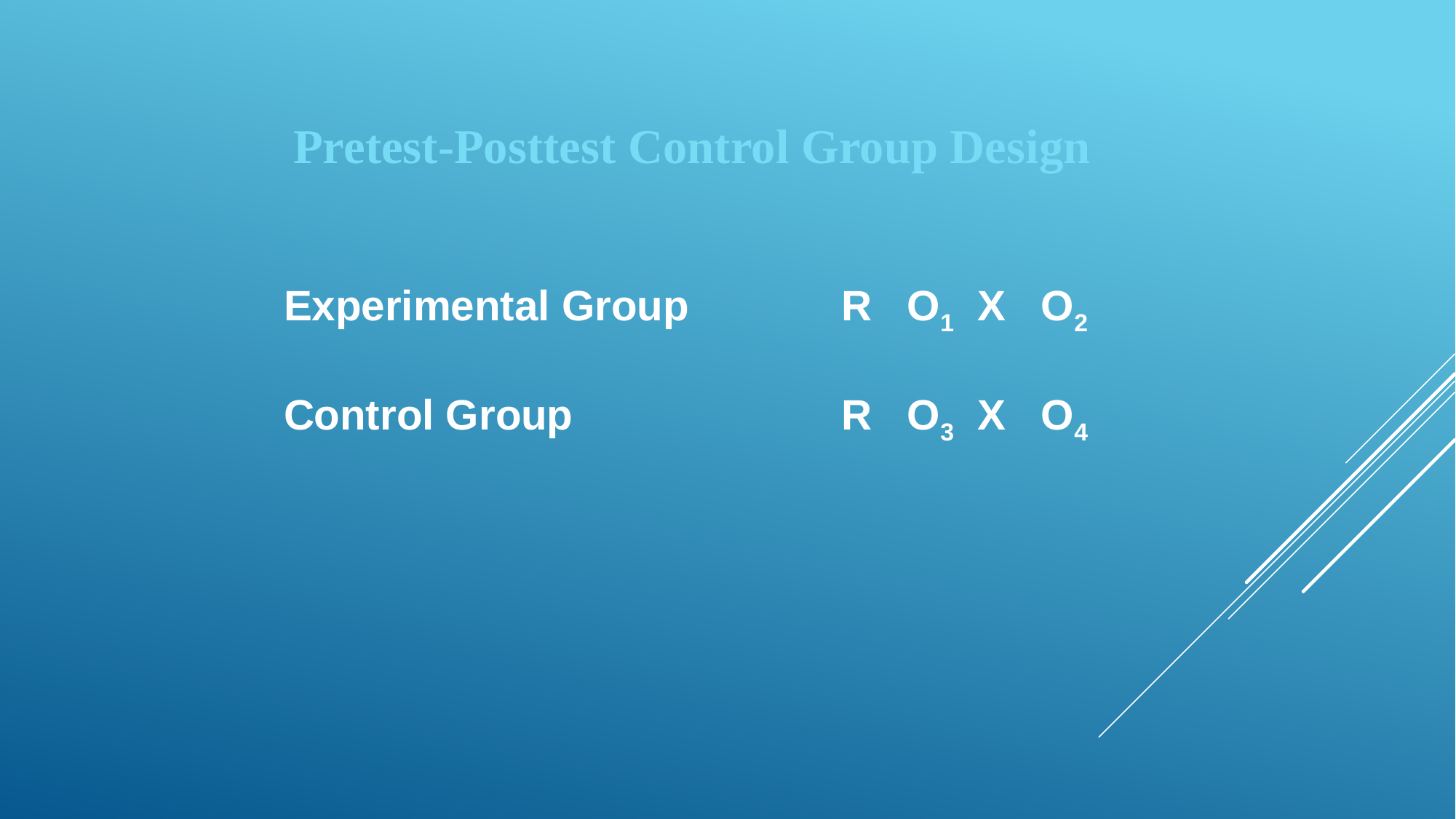

Pretest-Posttest Control Group Design
Experimental Group		 R   O1  X   O2

Control Group		 	 R   O3  X   O4